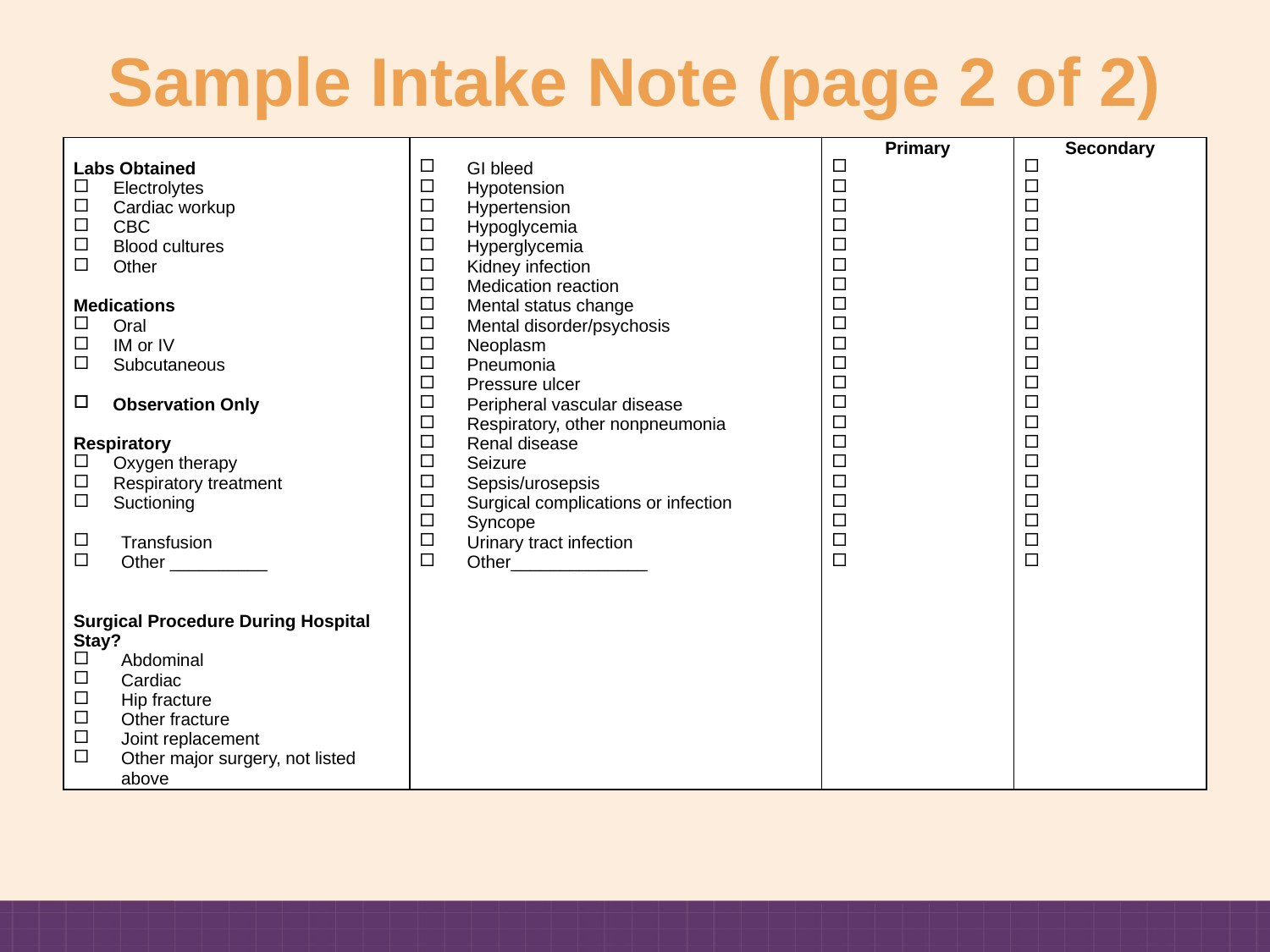

Sample Intake Note (page 2 of 2)
| Labs Obtained Electrolytes Cardiac workup CBC Blood cultures Other   Medications Oral IM or IV Subcutaneous Observation Only   Respiratory Oxygen therapy Respiratory treatment Suctioning   Transfusion Other \_\_\_\_\_\_\_\_\_\_ Surgical Procedure During Hospital Stay? Abdominal Cardiac Hip fracture Other fracture Joint replacement Other major surgery, not listed above | GI bleed Hypotension Hypertension Hypoglycemia Hyperglycemia Kidney infection Medication reaction Mental status change Mental disorder/psychosis Neoplasm Pneumonia Pressure ulcer Peripheral vascular disease Respiratory, other nonpneumonia Renal disease Seizure Sepsis/urosepsis Surgical complications or infection Syncope Urinary tract infection Other\_\_\_\_\_\_\_\_\_\_\_\_\_\_ | Primary | Secondary |
| --- | --- | --- | --- |